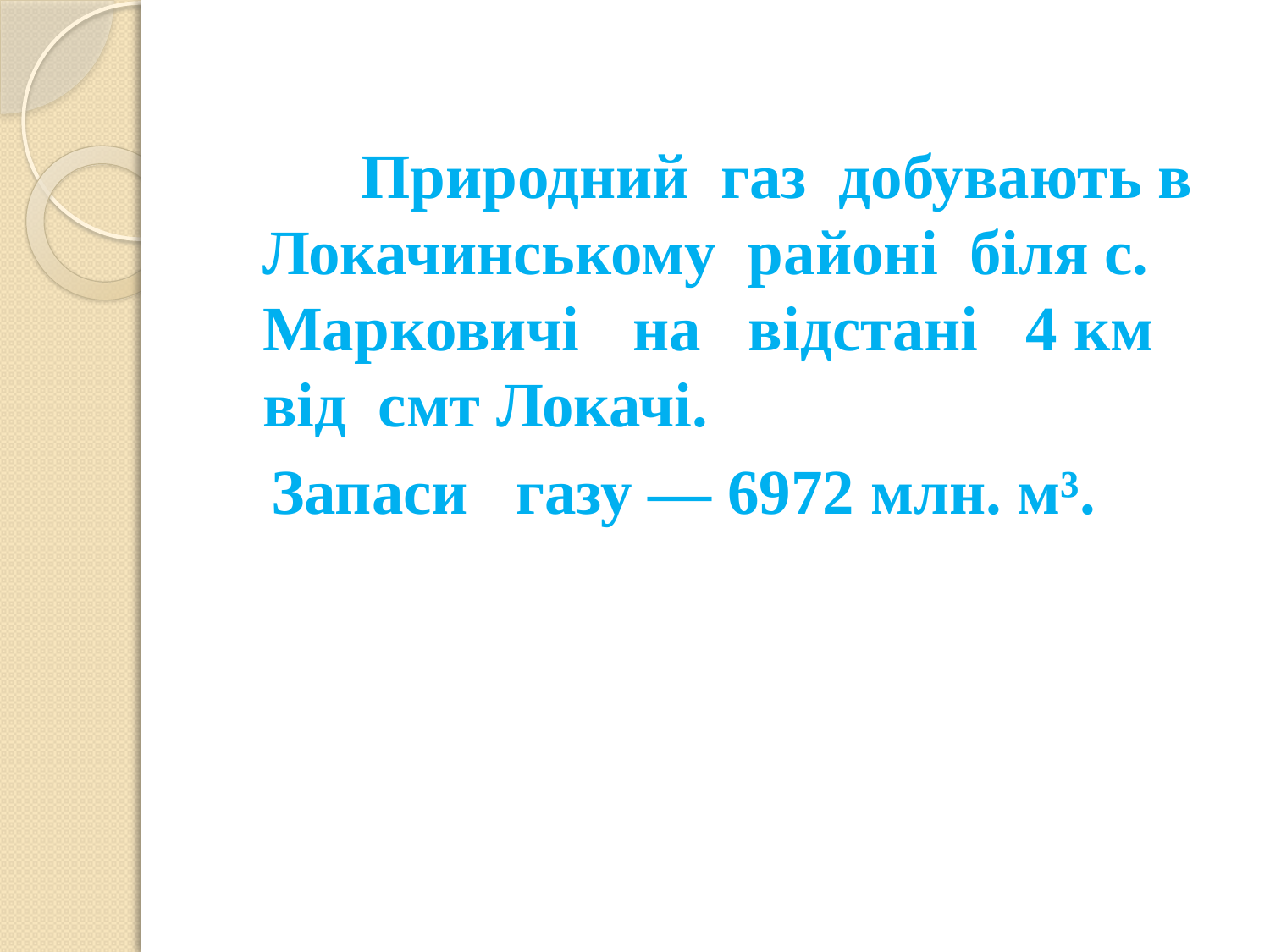

Природний  газ  добувають в   Локачинському  районі  біля с. Марковичі   на   відстані   4 км від  смт Локачі.
   Запаси   газу — 6972 млн. м³.